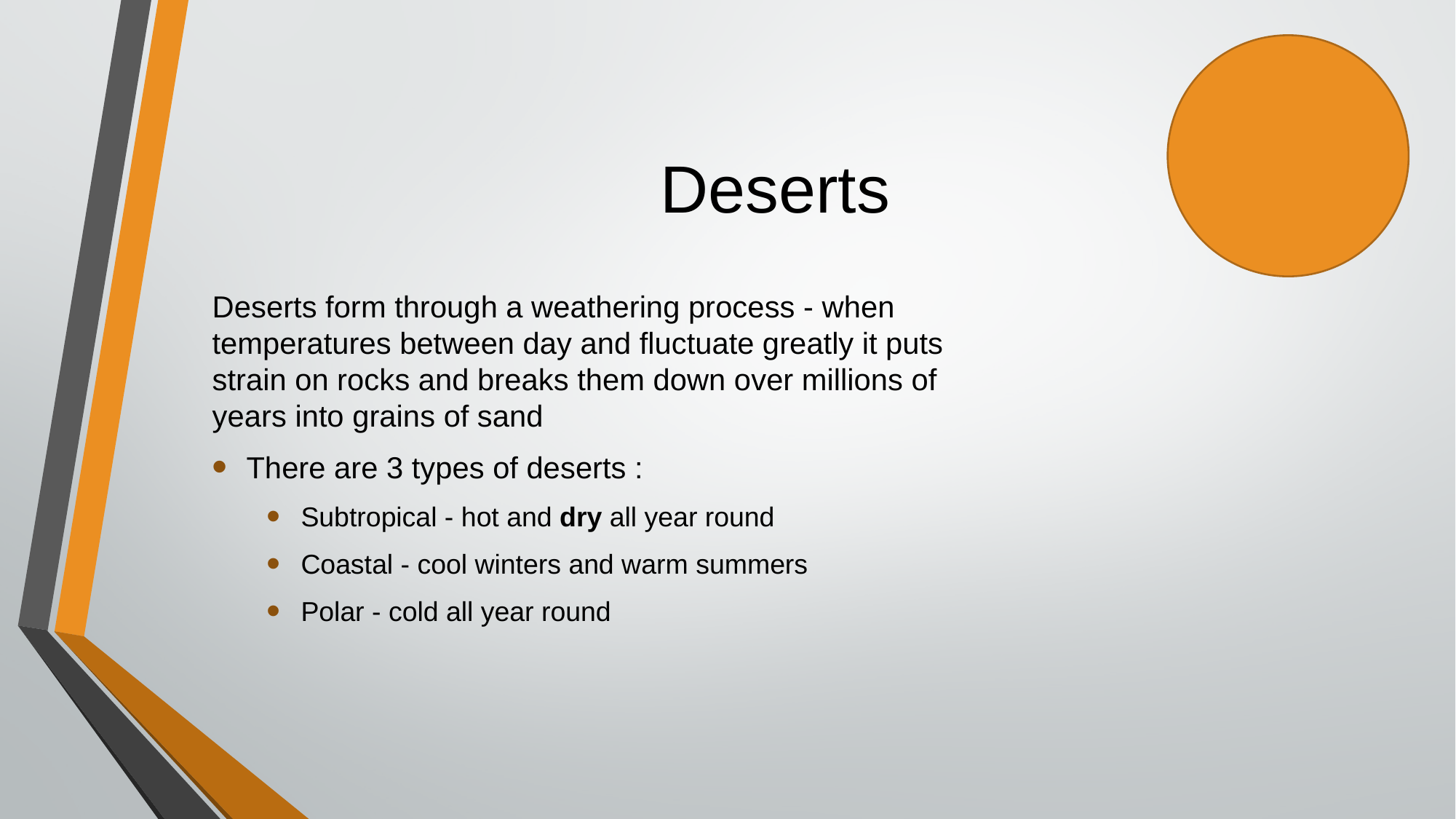

# Deserts

Deserts form through a weathering process - when temperatures between day and fluctuate greatly it puts strain on rocks and breaks them down over millions of years into grains of sand
There are 3 types of deserts :
Subtropical - hot and dry all year round
Coastal - cool winters and warm summers
Polar - cold all year round